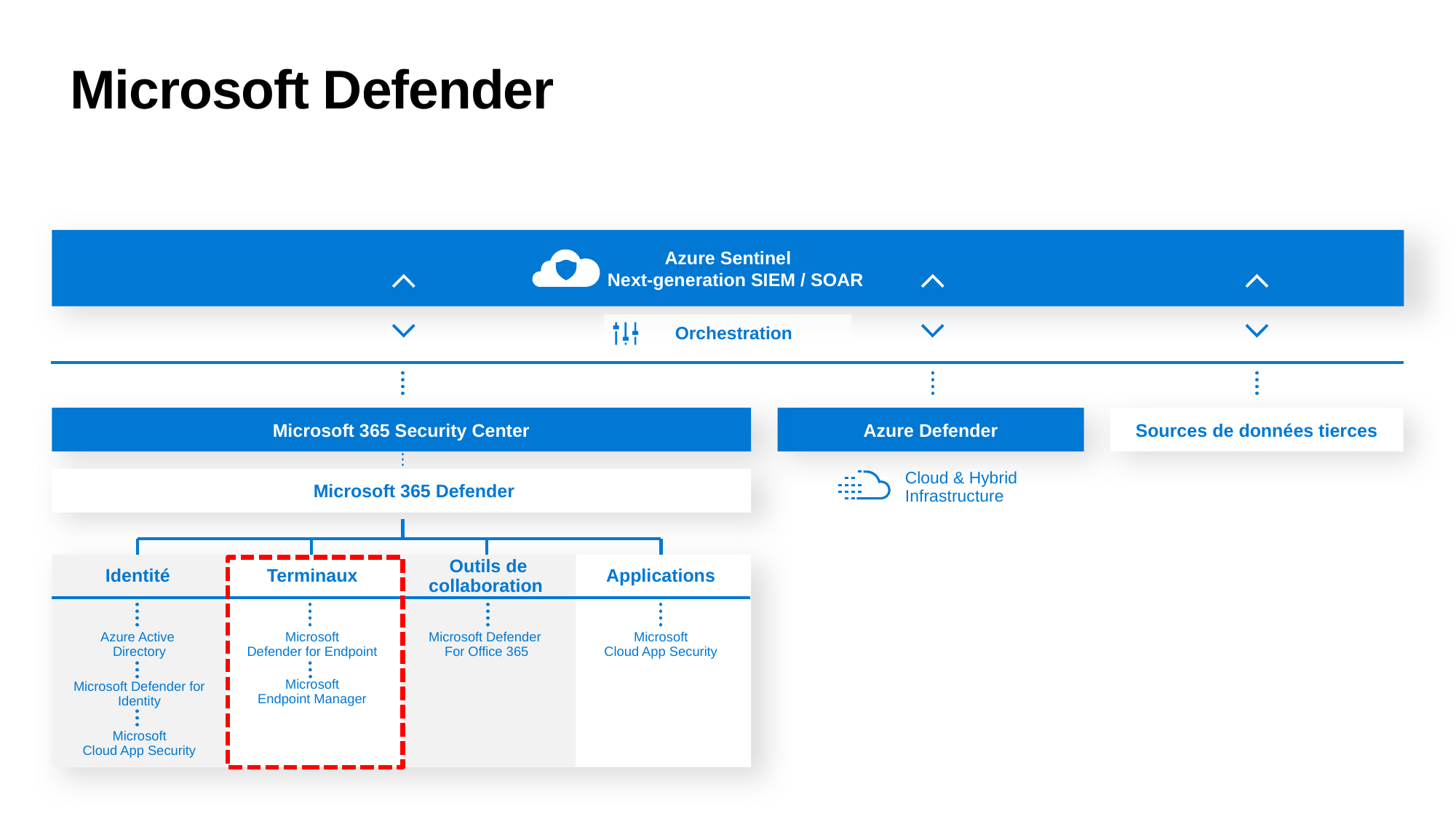

# Microsoft Defender
Azure Sentinel
   Next-generation SIEM / SOAR

Orchestration

Sources de données tierces
Microsoft 365 Security Center
Azure Defender
Cloud & Hybrid Infrastructure

     Microsoft 365 Defender

Identité

Terminaux
 Outils de collaboration
Applications
Azure Active
Directory
Microsoft Defender for
Identity
Microsoft
Cloud App Security
Microsoft
Defender for Endpoint
Microsoft Defender
For Office 365
Microsoft
Cloud App Security
Microsoft
Endpoint Manager